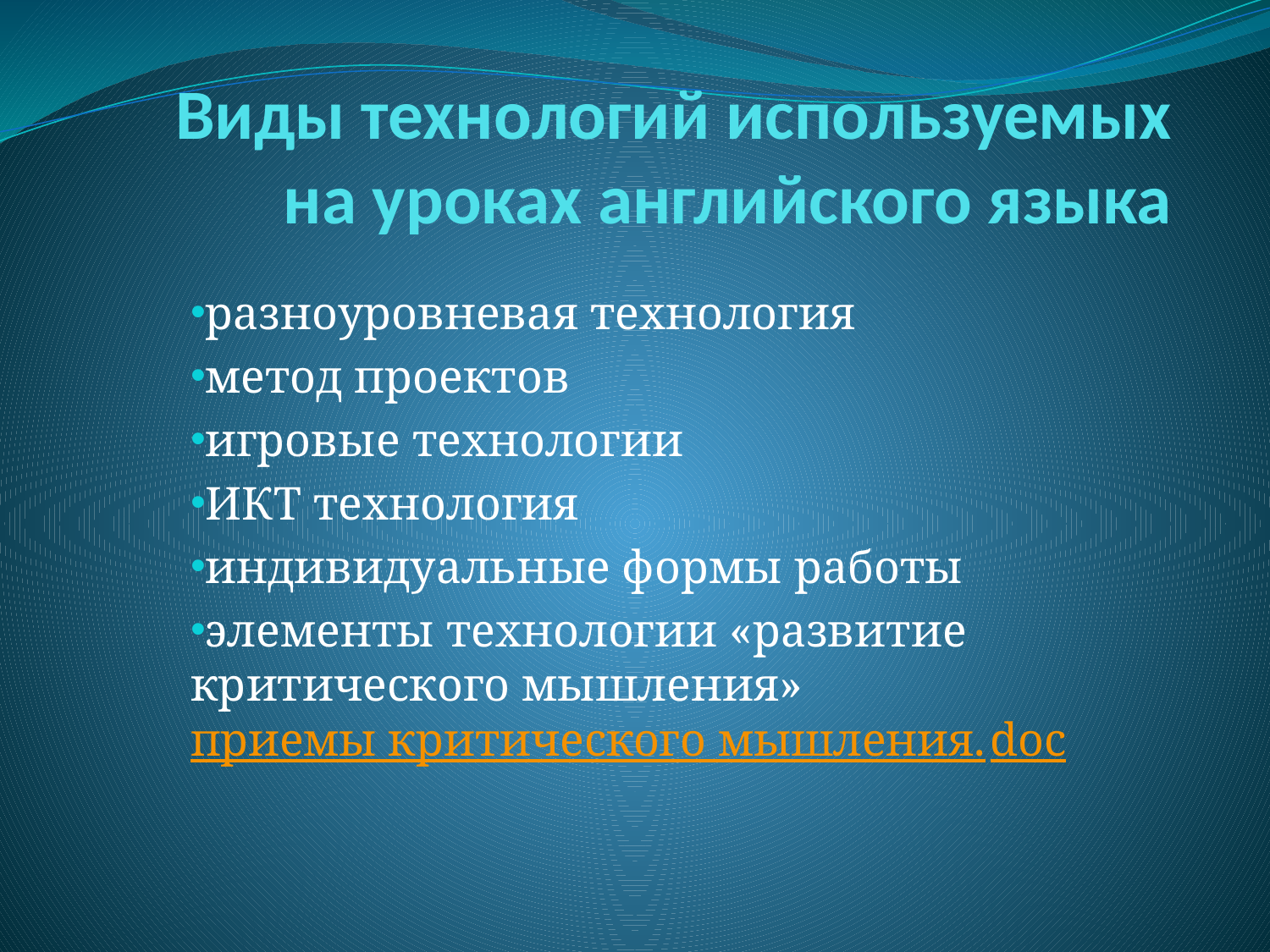

# Виды технологий используемых на уроках английского языка
разноуровневая технология
метод проектов
игровые технологии
ИКТ технология
индивидуальные формы работы
элементы технологии «развитие критического мышления» приемы критического мышления.doc